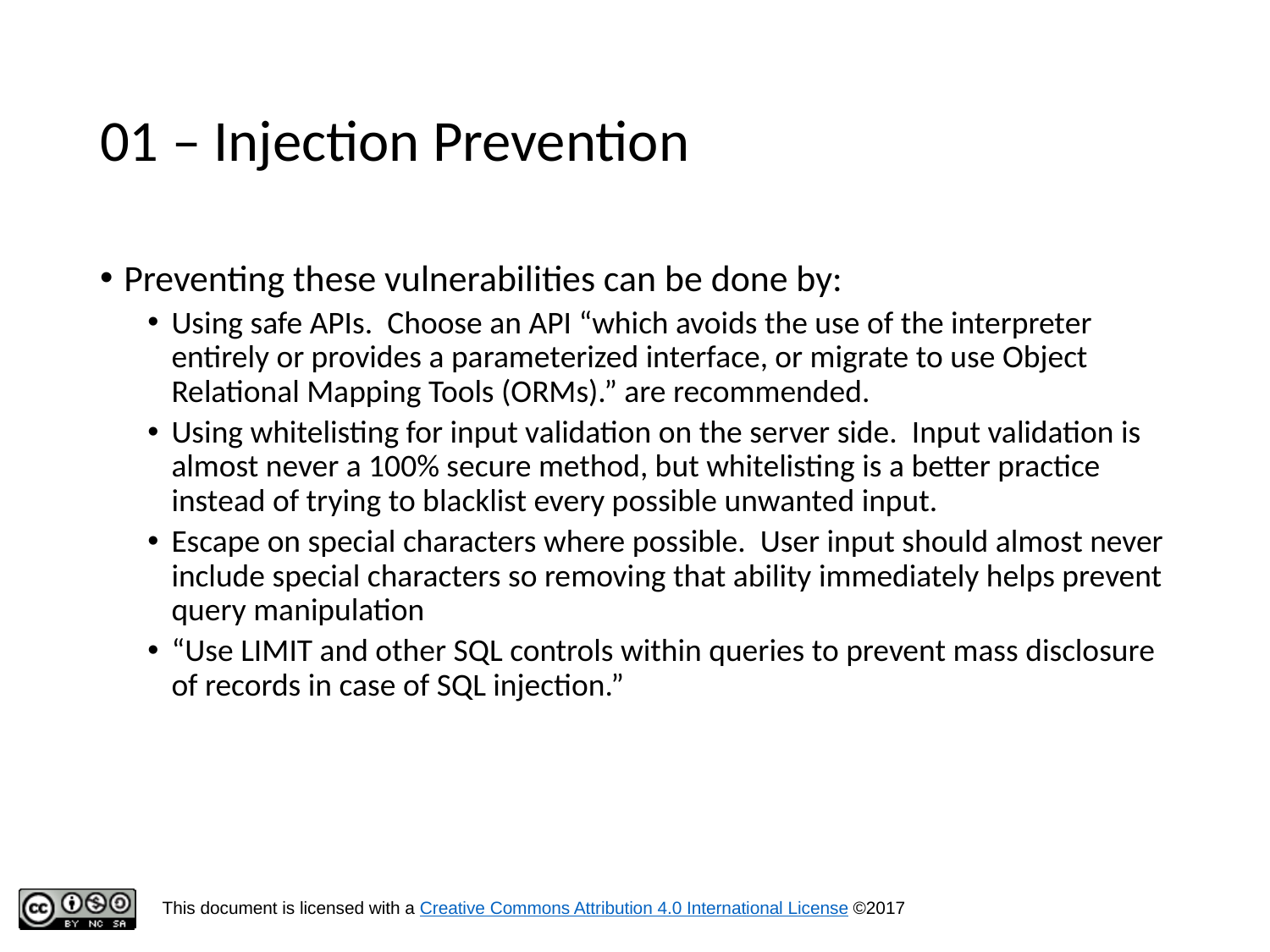

# 01 – Injection Prevention
Preventing these vulnerabilities can be done by:
Using safe APIs.  Choose an API “which avoids the use of the interpreter entirely or provides a parameterized interface, or migrate to use Object Relational Mapping Tools (ORMs).” are recommended.
Using whitelisting for input validation on the server side.  Input validation is almost never a 100% secure method, but whitelisting is a better practice instead of trying to blacklist every possible unwanted input.
Escape on special characters where possible.  User input should almost never include special characters so removing that ability immediately helps prevent query manipulation
“Use LIMIT and other SQL controls within queries to prevent mass disclosure of records in case of SQL injection.”